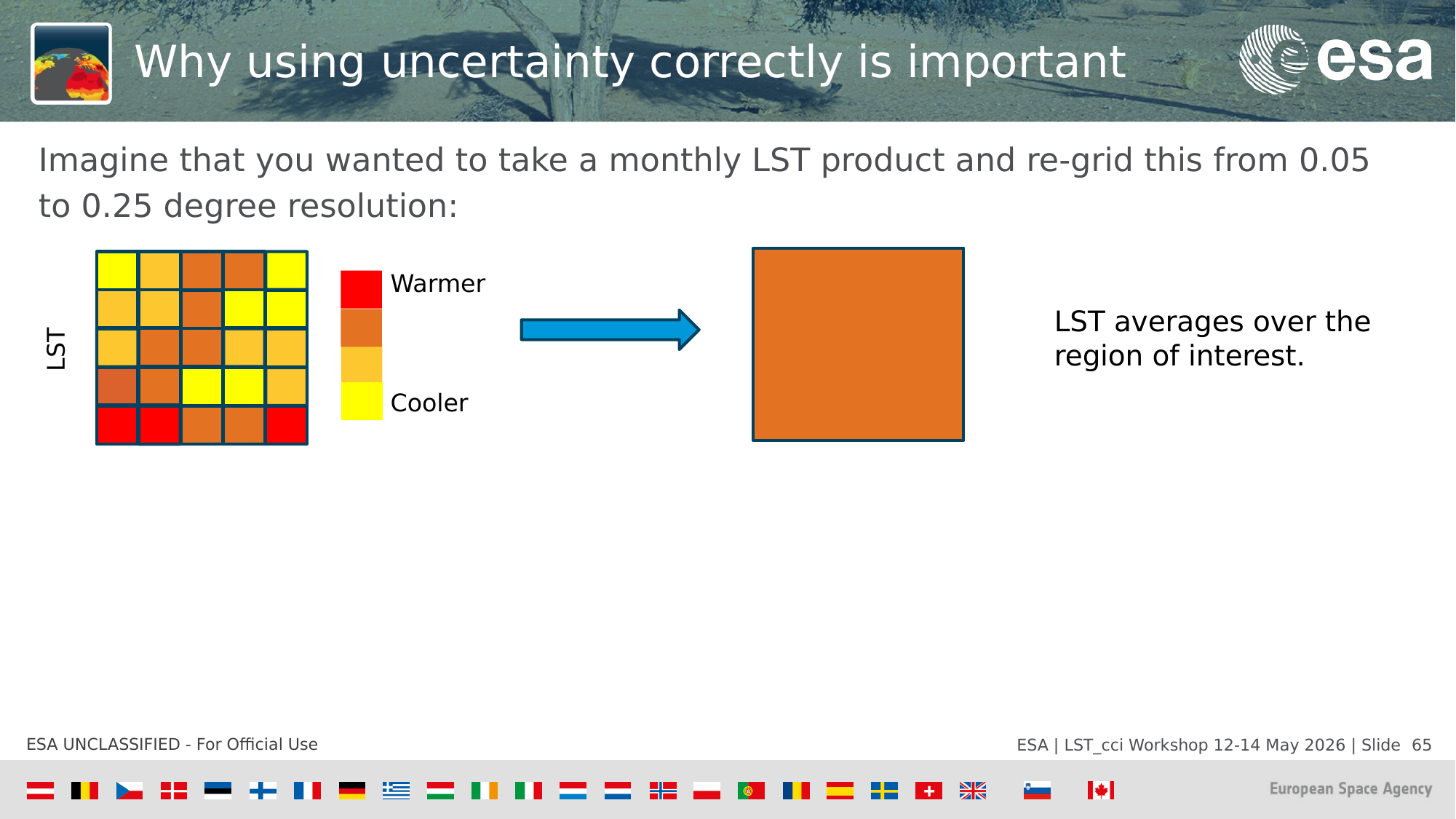

# Why using uncertainty correctly is important
Imagine that you wanted to take a monthly LST product and re-grid this from 0.05 to 0.25 degree resolution:

Warmer

LST averages over the region of interest.

LST

Cooler